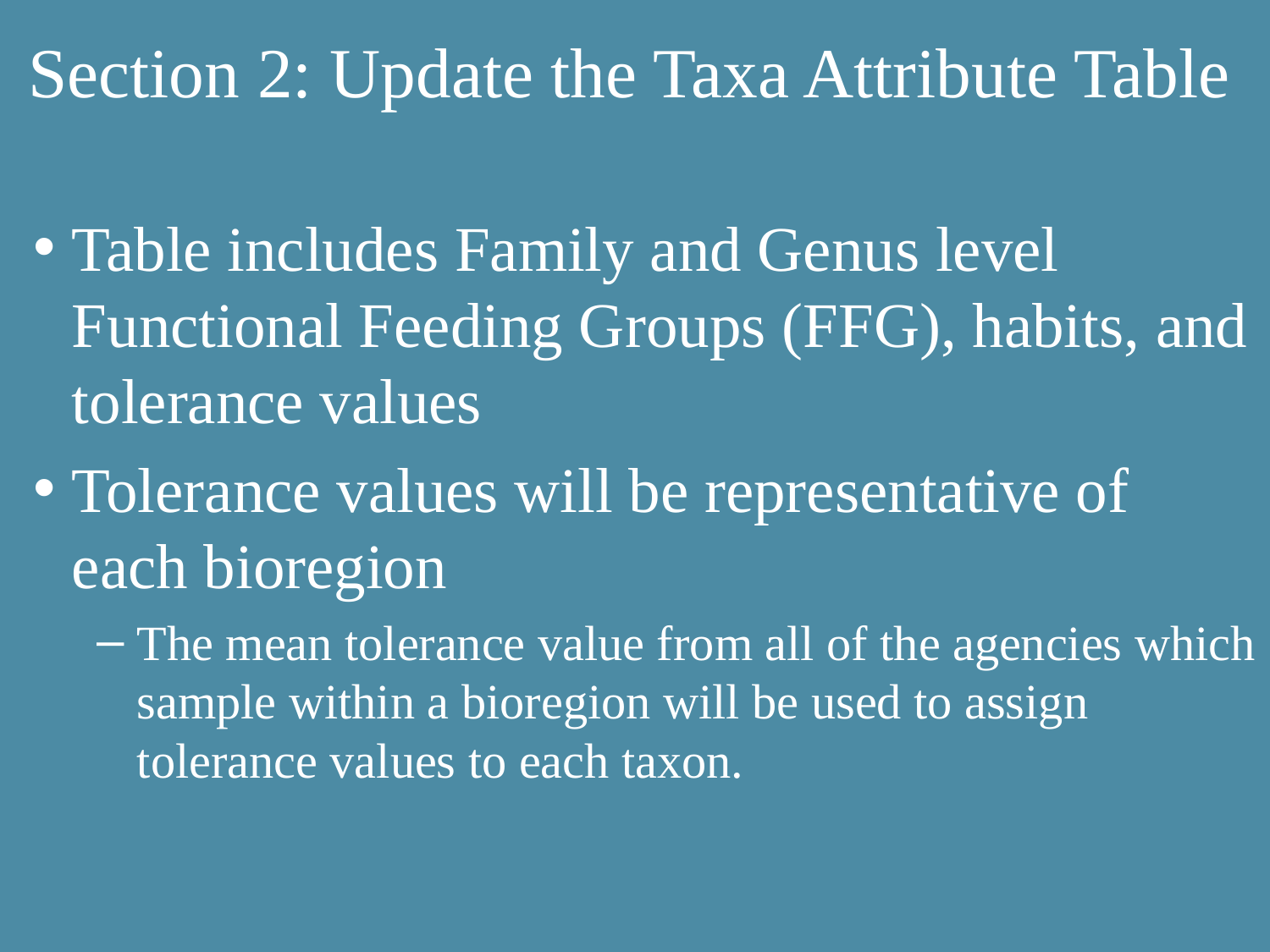

# Section 2: Update the Taxa Attribute Table
Table includes Family and Genus level Functional Feeding Groups (FFG), habits, and tolerance values
Tolerance values will be representative of each bioregion
The mean tolerance value from all of the agencies which sample within a bioregion will be used to assign tolerance values to each taxon.